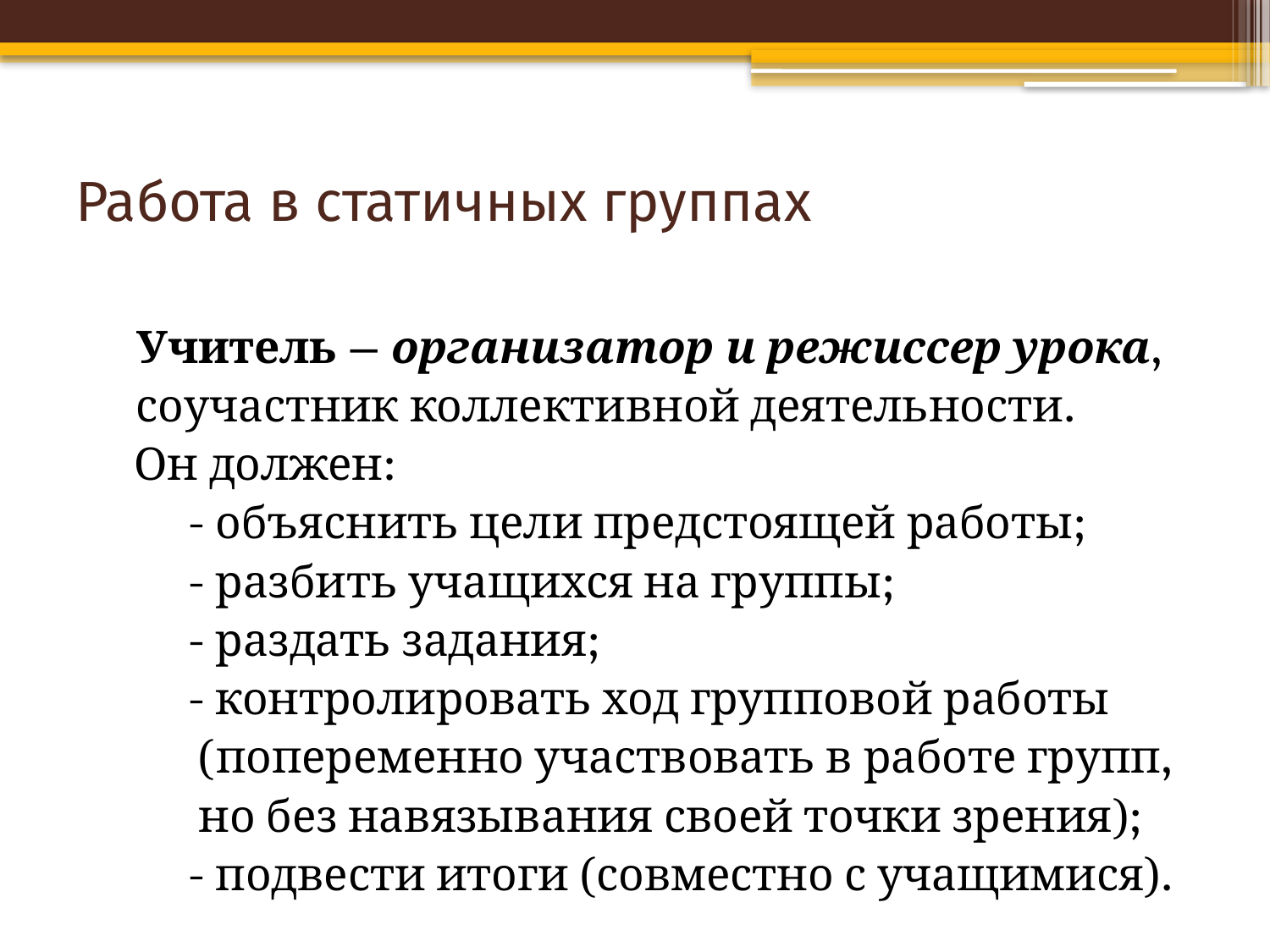

# Работа в статичных группах
    Учитель – организатор и режиссер урока,
    соучастник коллективной деятельности.
    Он должен:
         - объяснить цели предстоящей работы;
         - разбить учащихся на группы;
         - раздать задания;
         - контролировать ход групповой работы
          (попеременно участвовать в работе групп,
          но без навязывания своей точки зрения);
         - подвести итоги (совместно с учащимися).